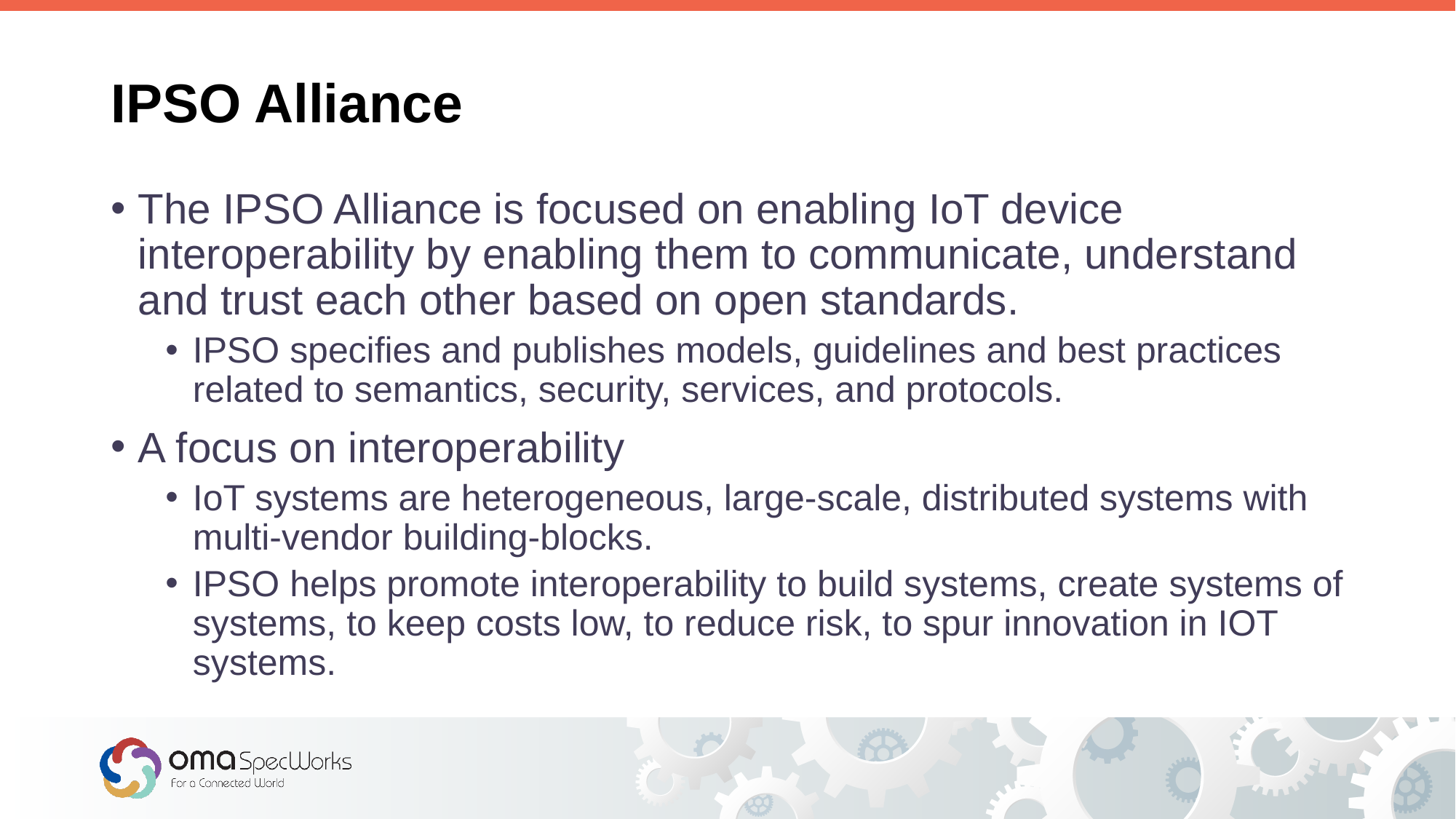

# IPSO Alliance
The IPSO Alliance is focused on enabling IoT device interoperability by enabling them to communicate, understand and trust each other based on open standards.
IPSO specifies and publishes models, guidelines and best practices related to semantics, security, services, and protocols.
A focus on interoperability
IoT systems are heterogeneous, large-scale, distributed systems with multi-vendor building-blocks.
IPSO helps promote interoperability to build systems, create systems of systems, to keep costs low, to reduce risk, to spur innovation in IOT systems.